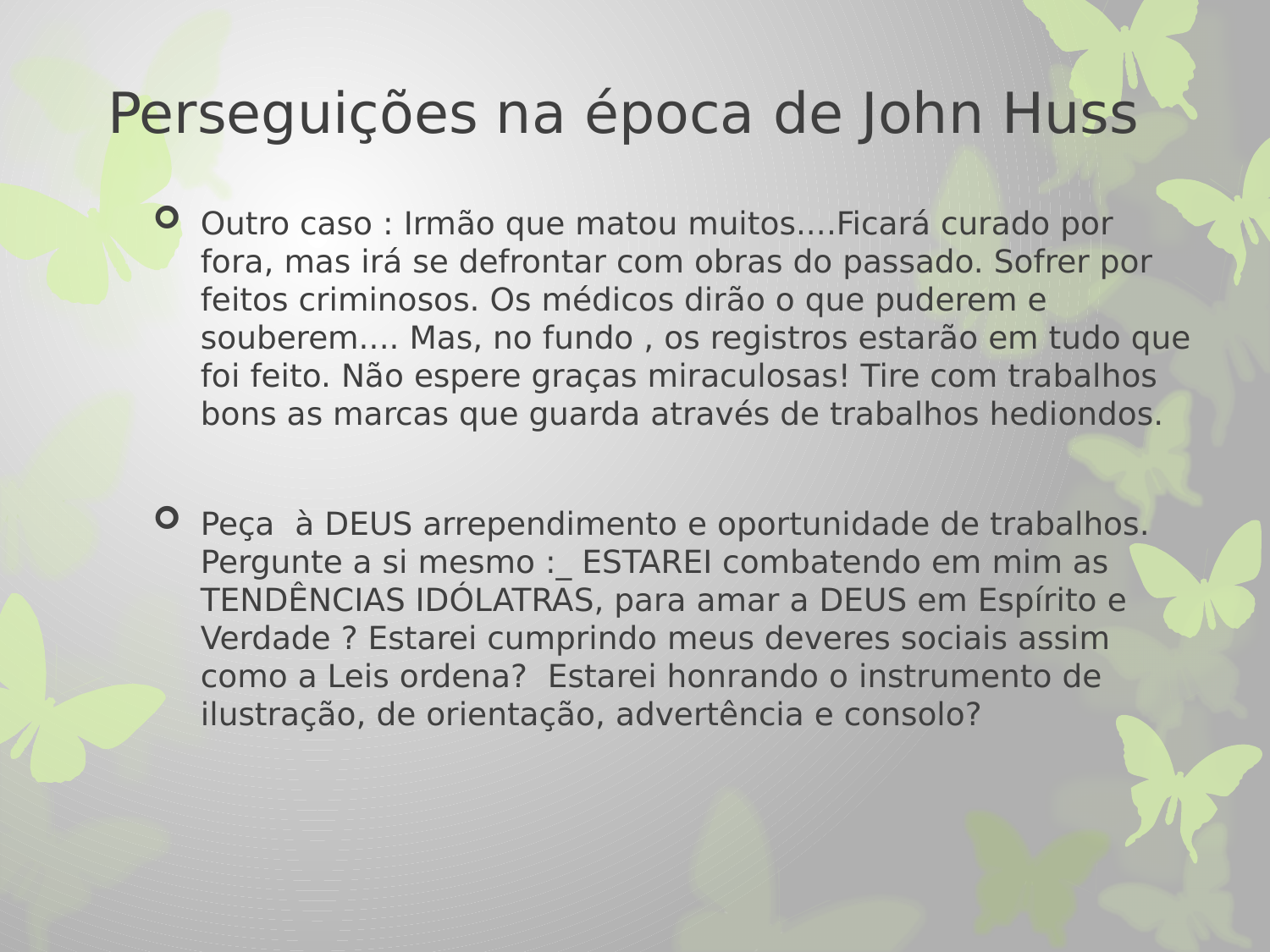

# Perseguições na época de John Huss
Outro caso : Irmão que matou muitos....Ficará curado por fora, mas irá se defrontar com obras do passado. Sofrer por feitos criminosos. Os médicos dirão o que puderem e souberem.... Mas, no fundo , os registros estarão em tudo que foi feito. Não espere graças miraculosas! Tire com trabalhos bons as marcas que guarda através de trabalhos hediondos.

Peça  à DEUS arrependimento e oportunidade de trabalhos. Pergunte a si mesmo :_ ESTAREI combatendo em mim as TENDÊNCIAS IDÓLATRAS, para amar a DEUS em Espírito e Verdade ? Estarei cumprindo meus deveres sociais assim como a Leis ordena?  Estarei honrando o instrumento de ilustração, de orientação, advertência e consolo?